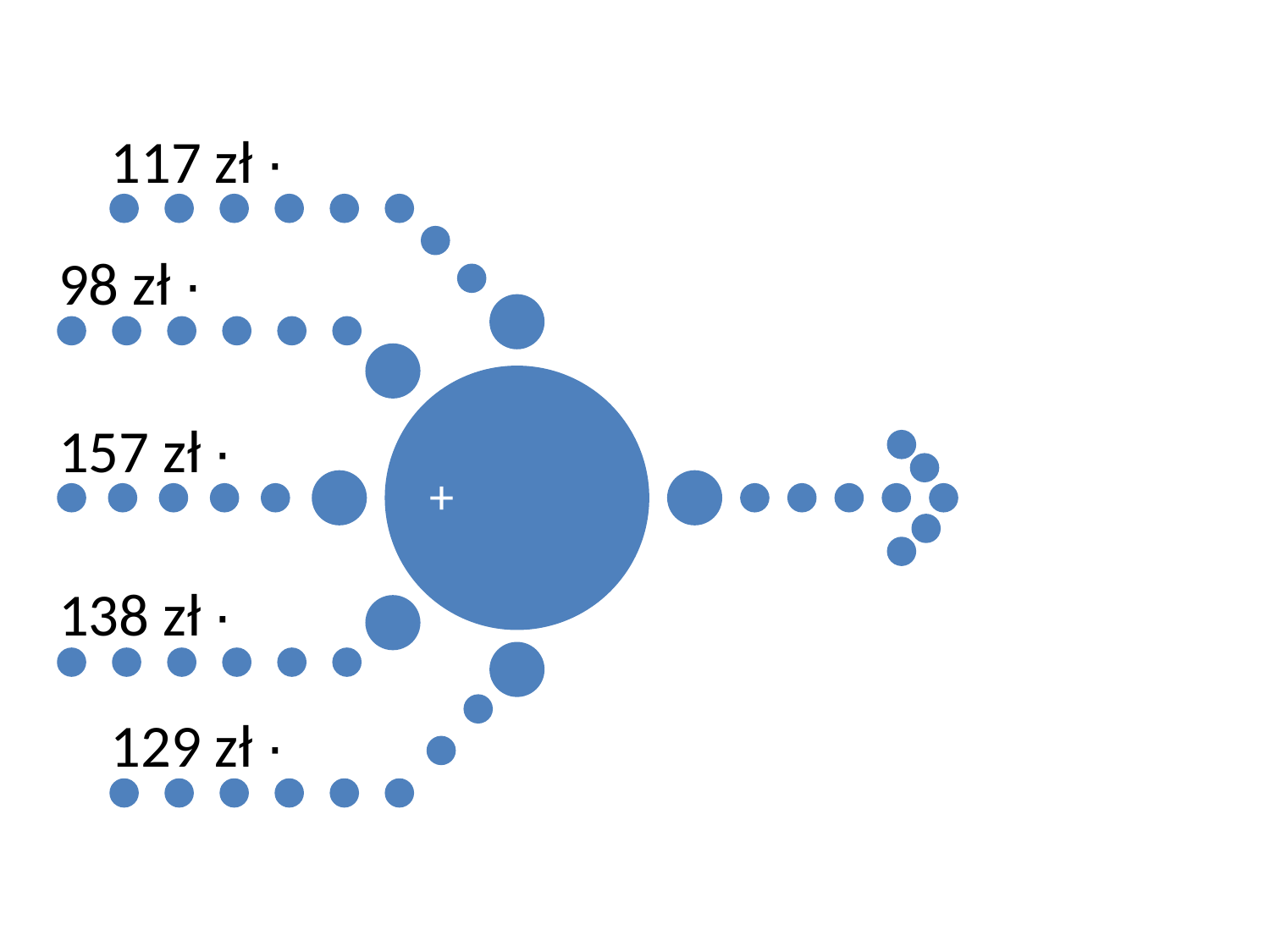

+
117 zł ∙
98 zł ∙
157 zł ∙
138 zł ∙
129 zł ∙